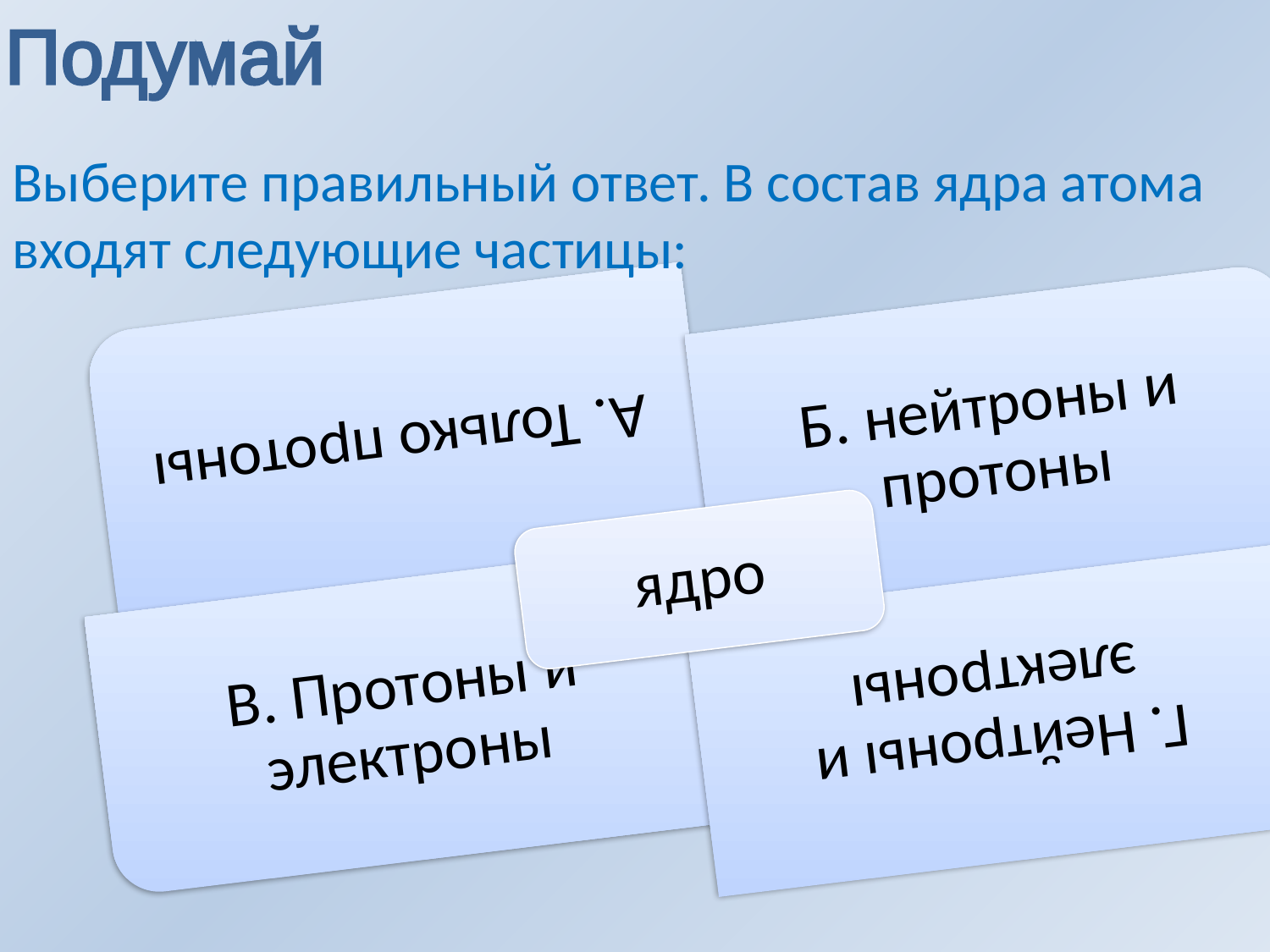

Подумай
Выберите правильный ответ. В состав ядра атома входят следующие частицы:
А. Только протоны
Б. нейтроны и протоны
В. Протоны и электроны
Г. Нейтроны и электроны
ядро